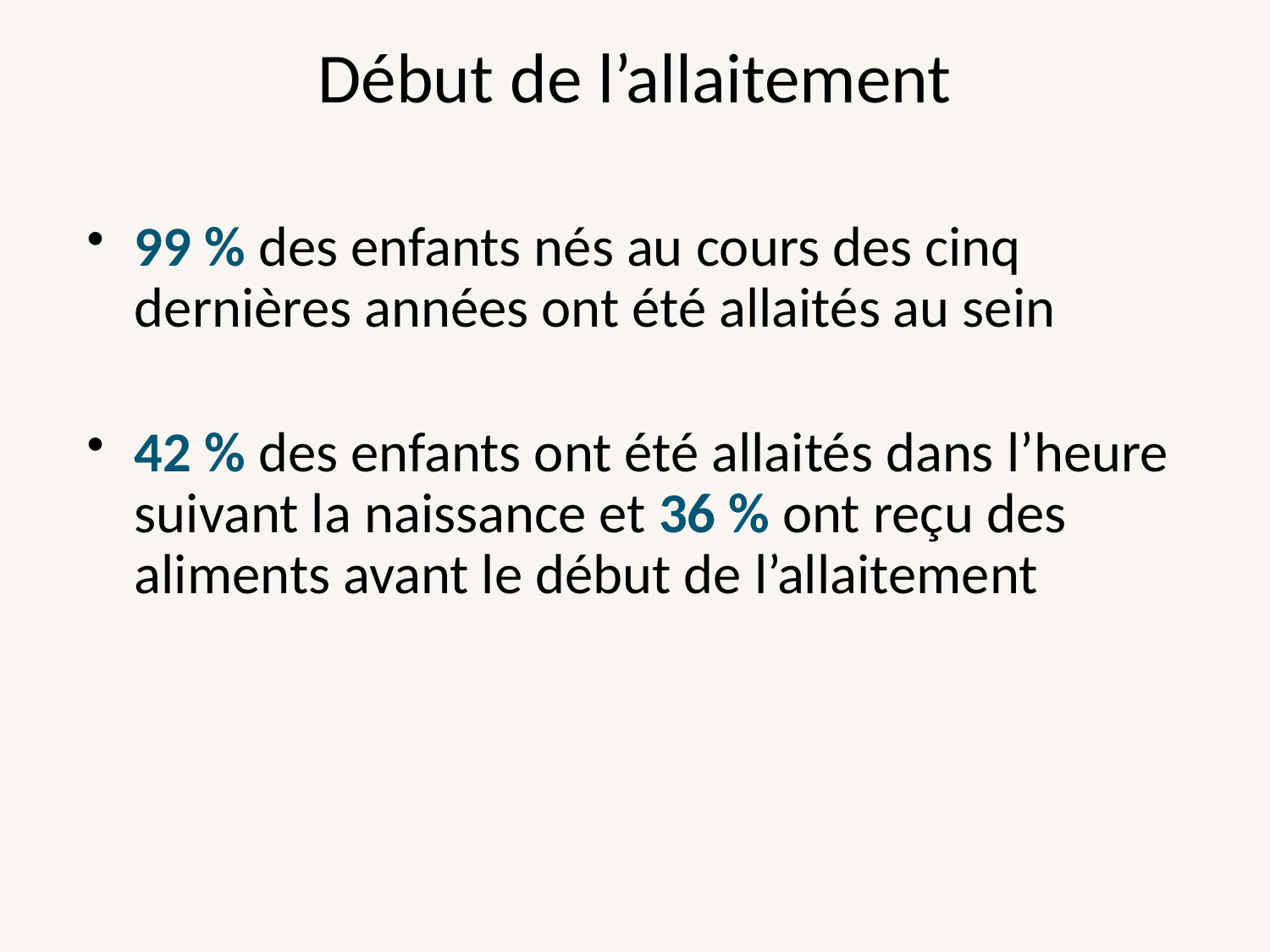

# Début de l’allaitement
99 % des enfants nés au cours des cinq dernières années ont été allaités au sein

42 % des enfants ont été allaités dans l’heure suivant la naissance et 36 % ont reçu des aliments avant le début de l’allaitement